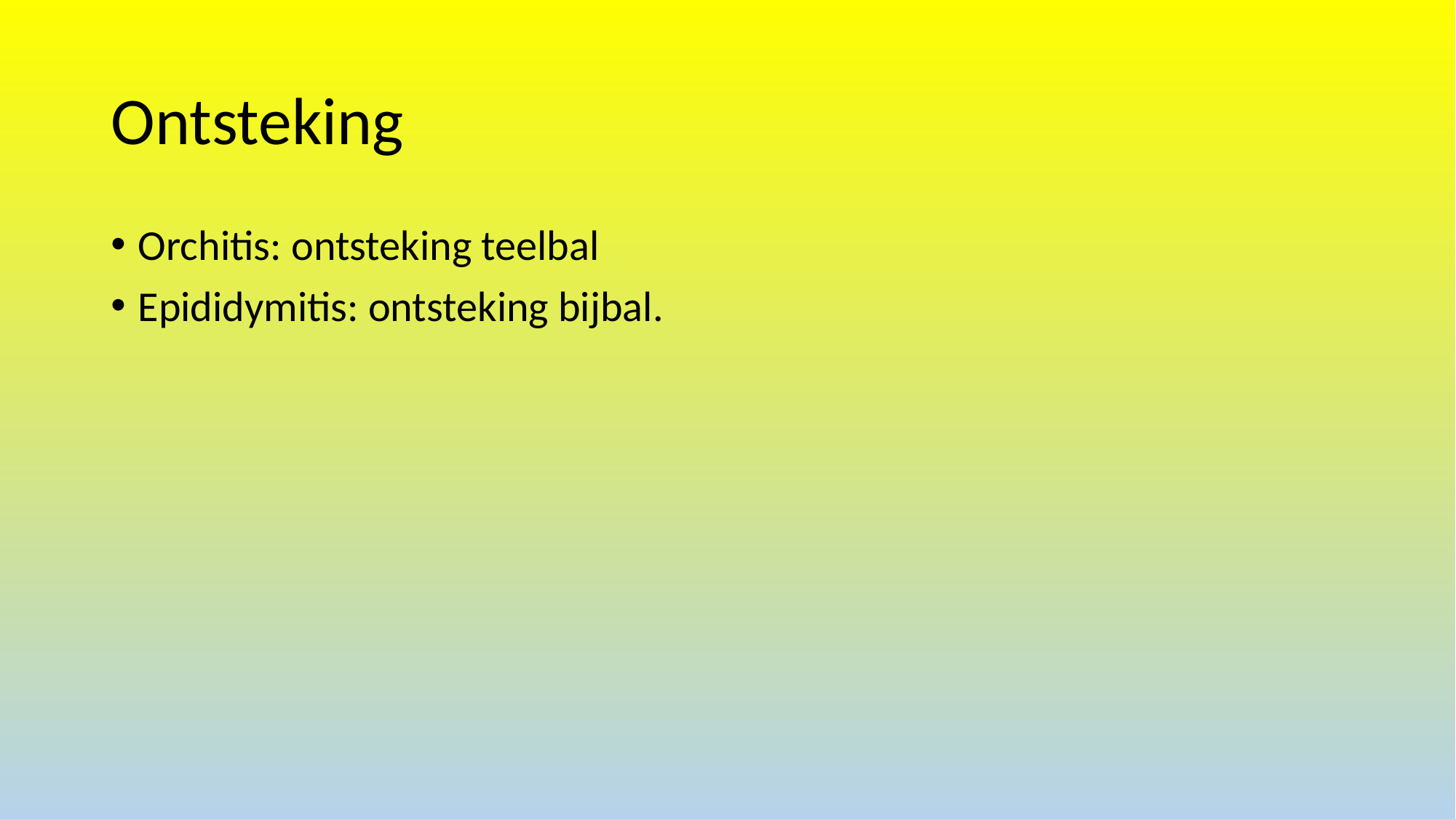

# Ontsteking
Orchitis: ontsteking teelbal
Epididymitis: ontsteking bijbal.